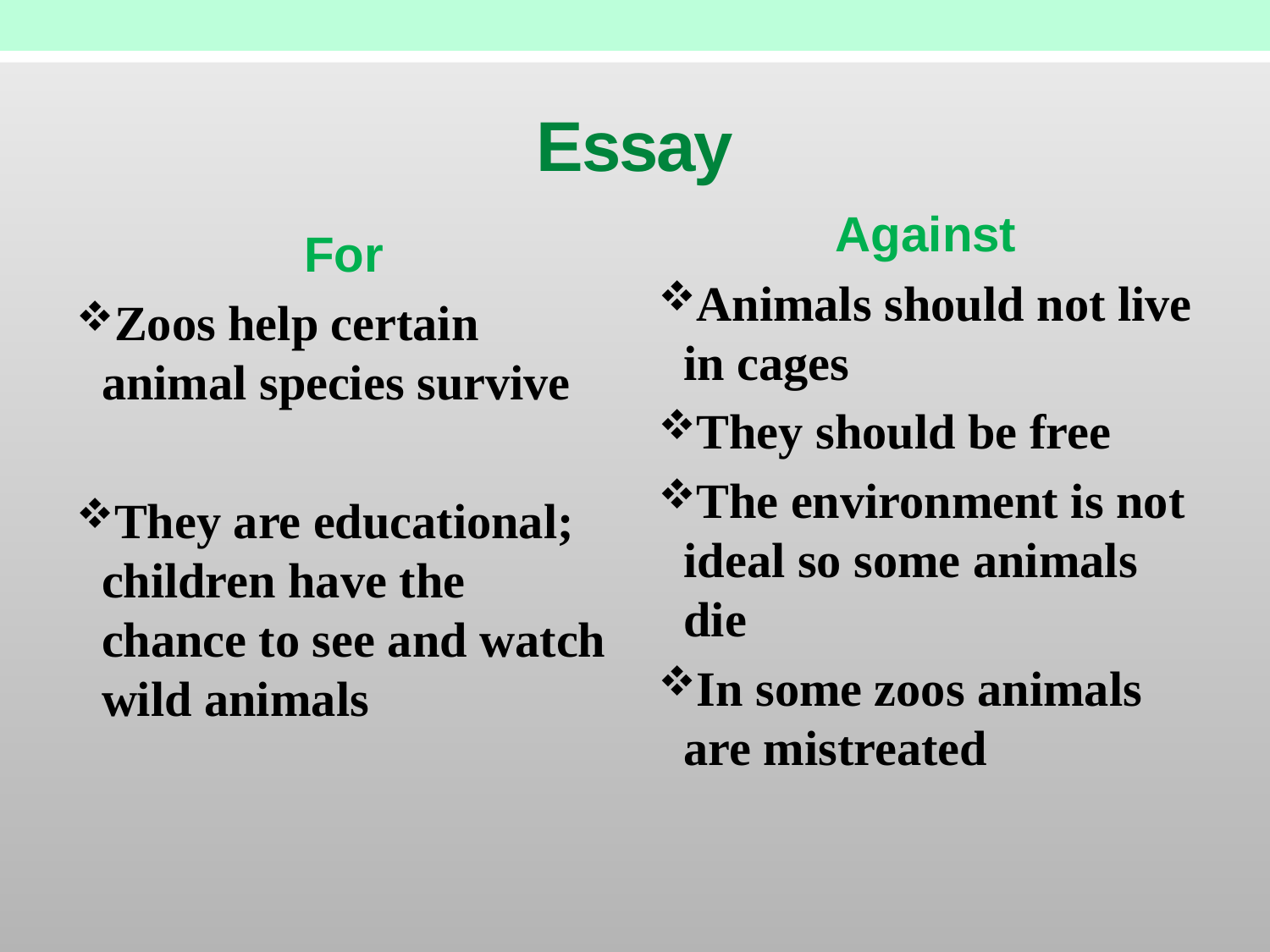

# Essay
Against
Animals should not live in cages
They should be free
The environment is not ideal so some animals die
In some zoos animals are mistreated

For
Zoos help certain animal species survive

They are educational; children have the chance to see and watch wild animals